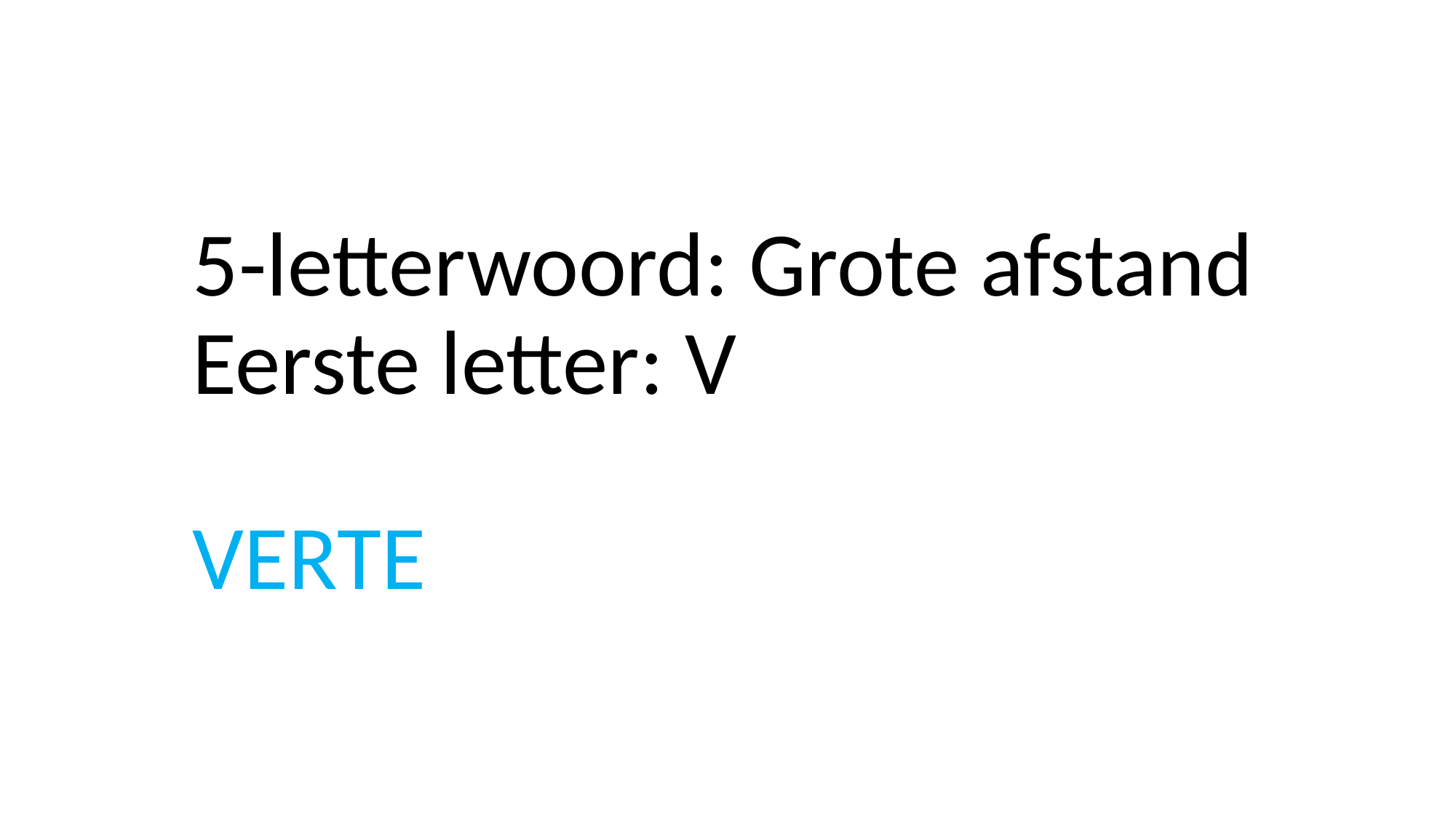

# 5-letterwoord: Grote afstand Eerste letter: V
VERTE